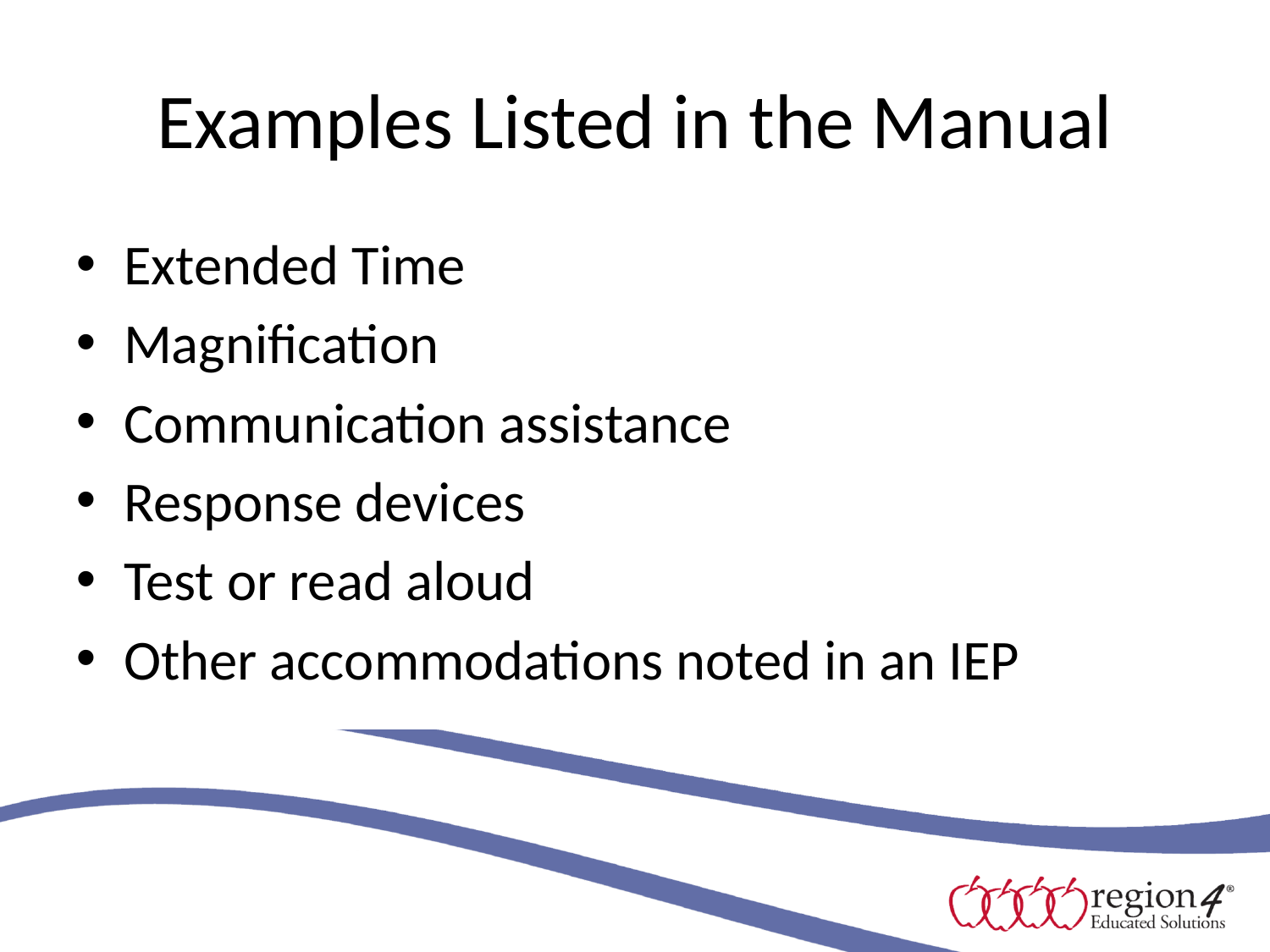

# Examples Listed in the Manual
Extended Time
Magnification
Communication assistance
Response devices
Test or read aloud
Other accommodations noted in an IEP